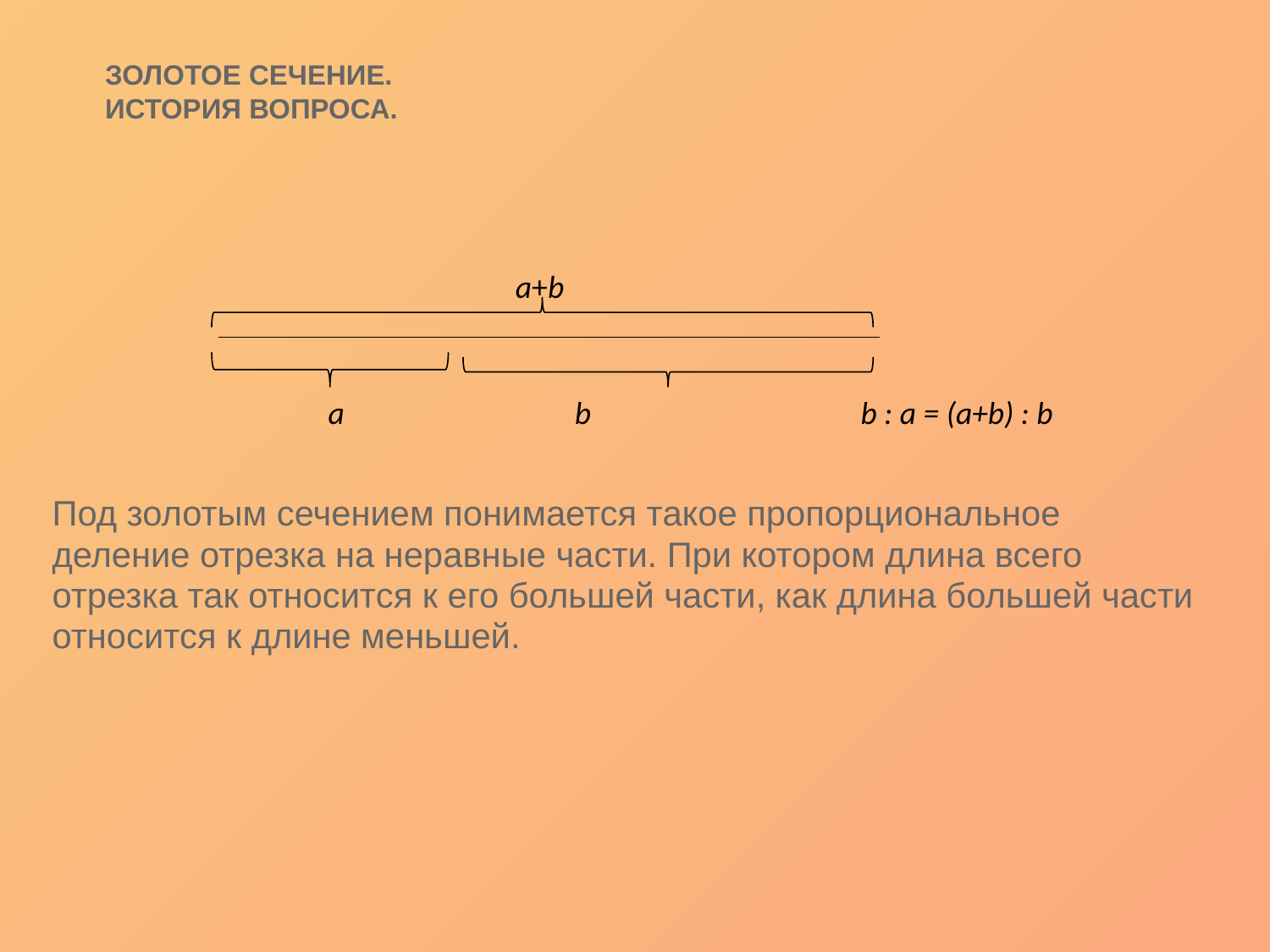

# Золотое сечение. История вопроса.

Под золотым сечением понимается такое пропорциональное
деление отрезка на неравные части. При котором длина всего
отрезка так относится к его большей части, как длина большей части
относится к длине меньшей.

a+b
   a                                b
b : a = (a+b) : b